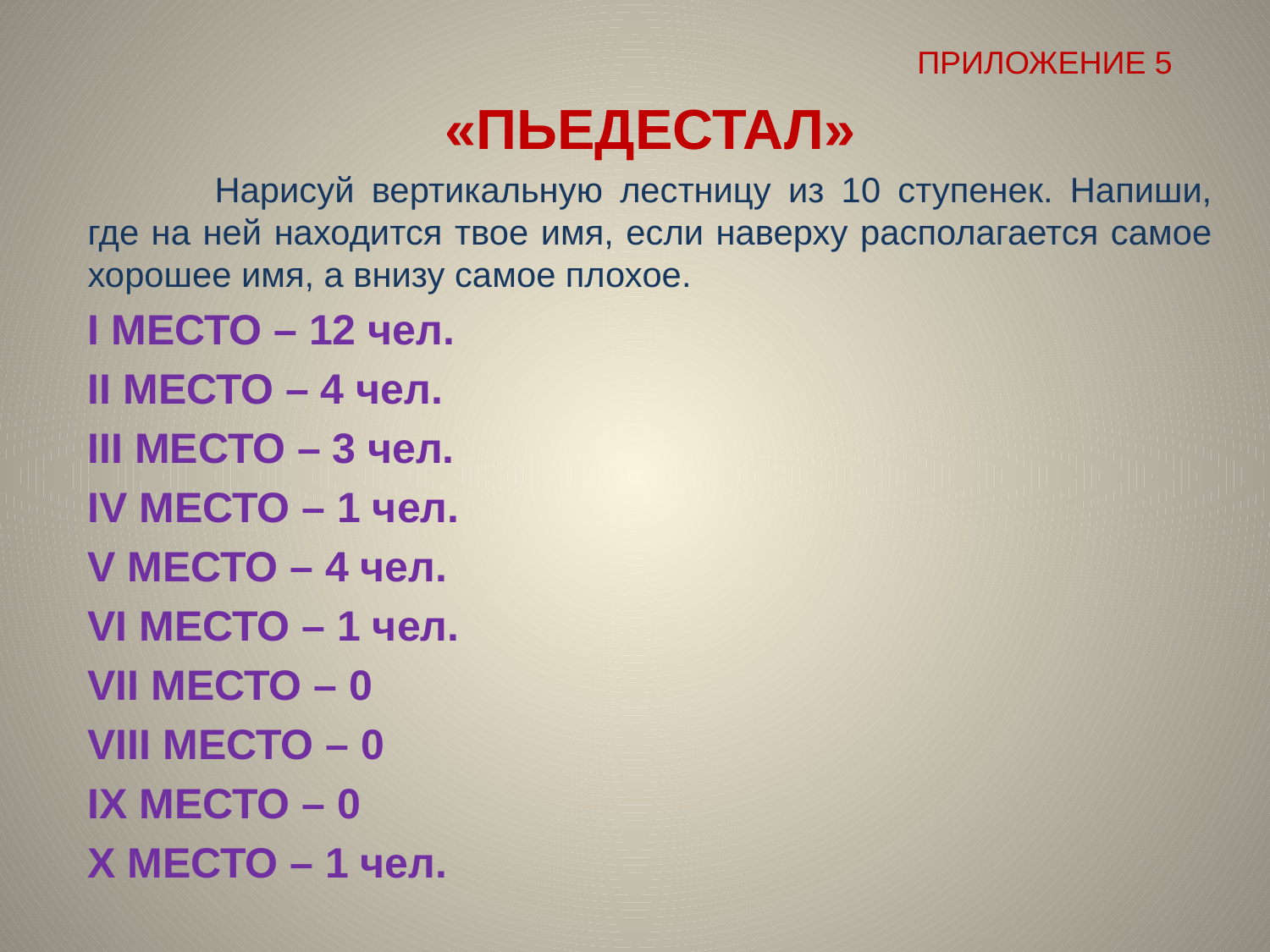

# ПРИЛОЖЕНИЕ 5
«ПЬЕДЕСТАЛ»
	Нарисуй вертикальную лестницу из 10 ступенек. Напиши, где на ней находится твое имя, если наверху располагается самое хорошее имя, а внизу самое плохое.
I МЕСТО – 12 чел.
II МЕСТО – 4 чел.
III МЕСТО – 3 чел.
IV МЕСТО – 1 чел.
V МЕСТО – 4 чел.
VI МЕСТО – 1 чел.
VII МЕСТО – 0
VIII МЕСТО – 0
IX МЕСТО – 0
X МЕСТО – 1 чел.